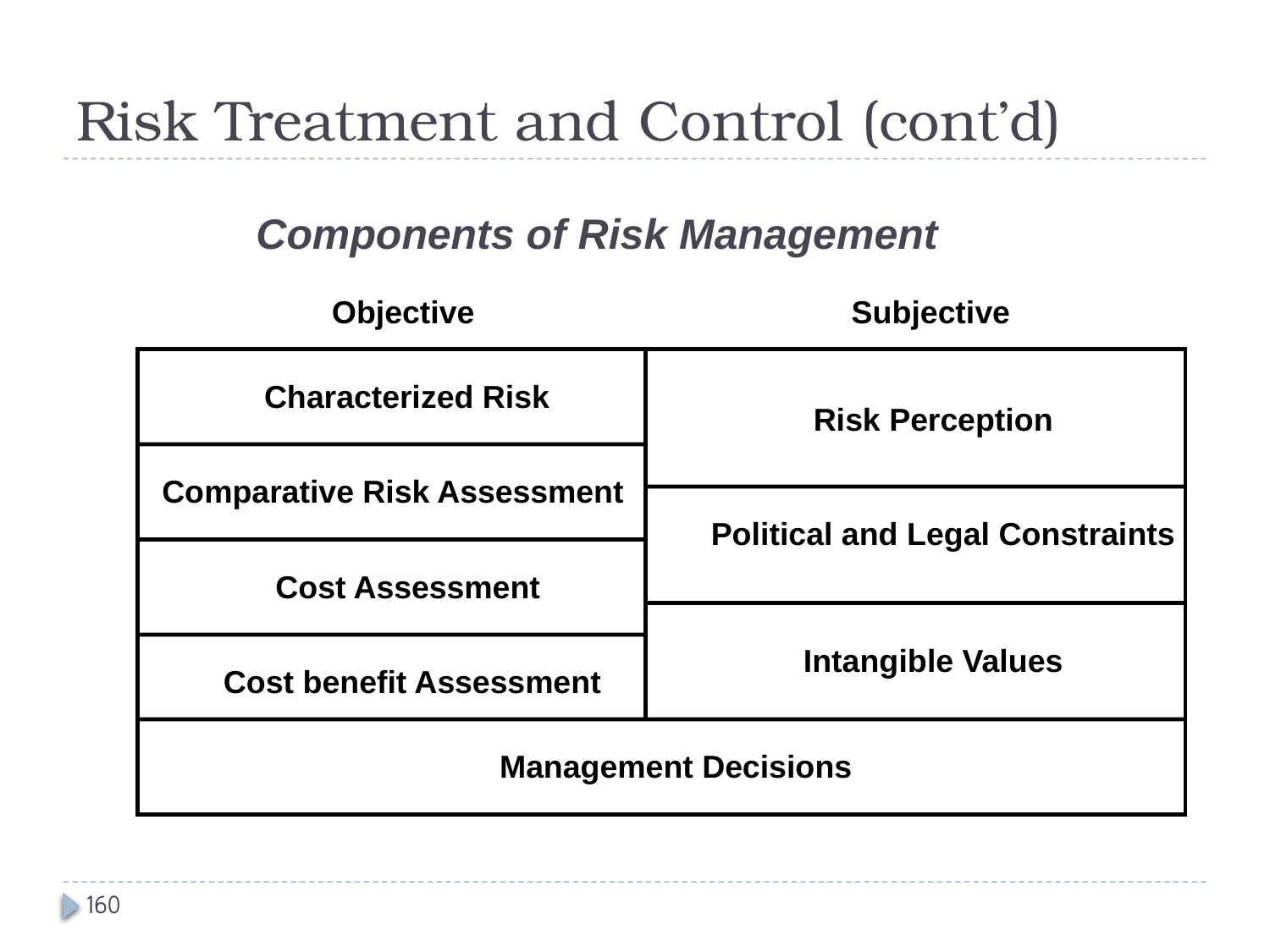

# Risk Treatment and Control (cont’d)
Components of Risk Management
Objective
Subjective

Characterized Risk
Risk Perception

Comparative Risk Assessment

Political and Legal Constraints

Cost Assessment

Intangible Values
Cost benefit Assessment

Management Decisions
160